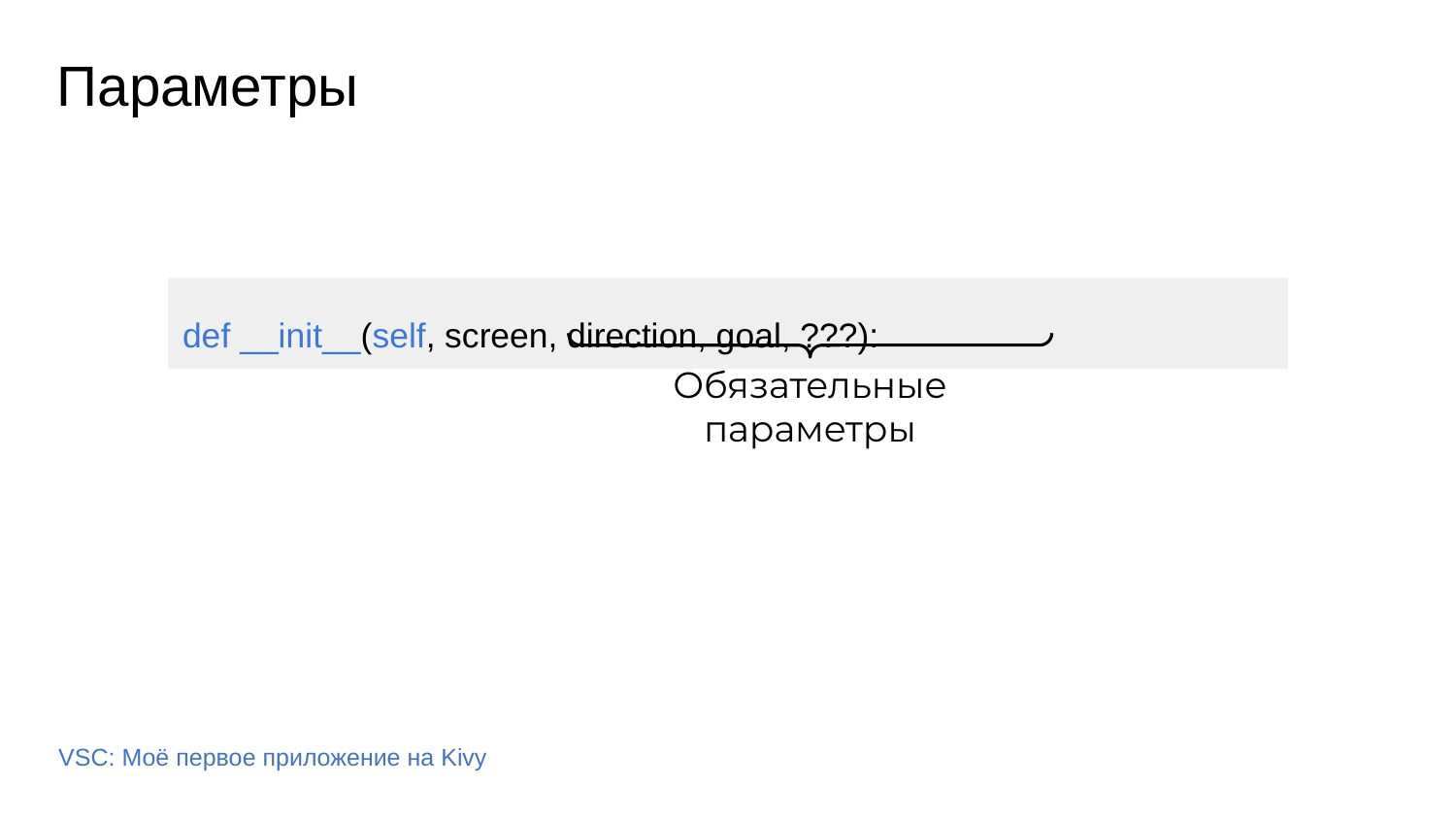

Параметры

def __init__(self, screen, direction, goal, ???):
Обязательные параметры
VSC: Моё первое приложение на Kivy